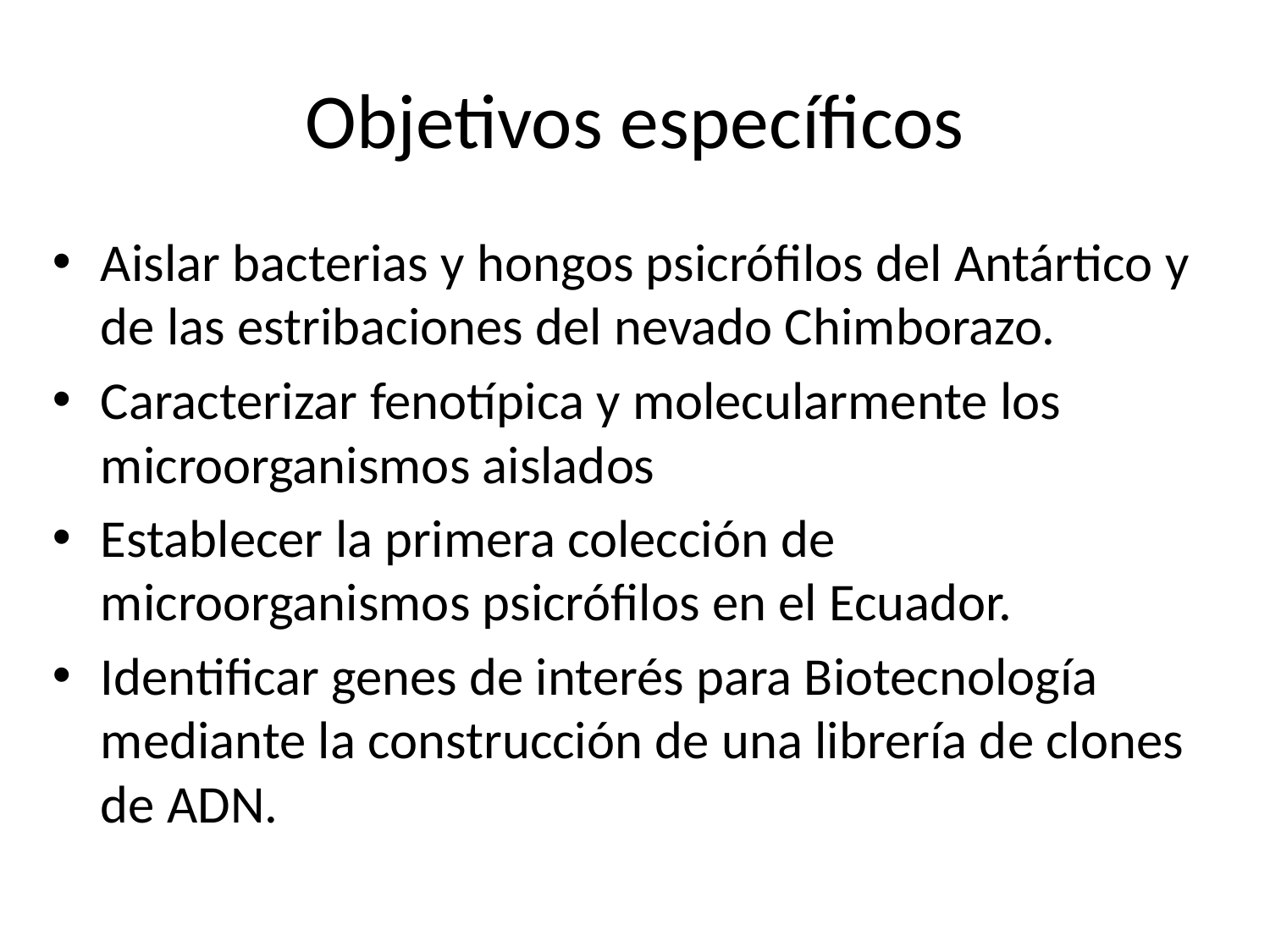

# Objetivos específicos
Aislar bacterias y hongos psicrófilos del Antártico y de las estribaciones del nevado Chimborazo.
Caracterizar fenotípica y molecularmente los microorganismos aislados
Establecer la primera colección de microorganismos psicrófilos en el Ecuador.
Identificar genes de interés para Biotecnología mediante la construcción de una librería de clones de ADN.